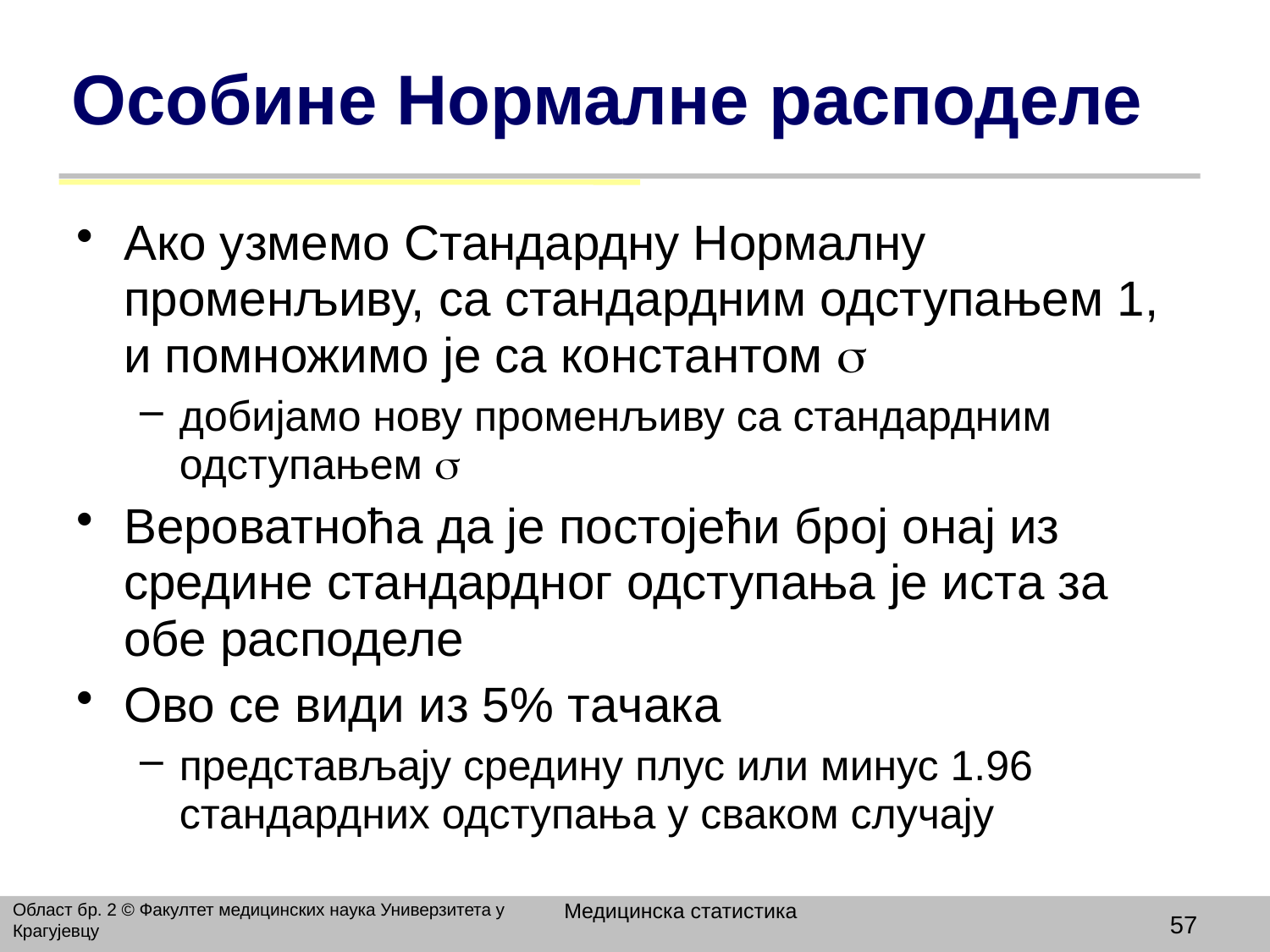

# Особине Нормалне расподеле
Aко узмемо Стандардну Нормалну променљиву, са стандардним одступањем 1, и помножимо је са константом σ
добијамо нову променљиву са стандардним одступањем σ
Вероватноћа да је постојећи број онај из средине стандардног одступања је иста за обе расподеле
Ово се види из 5% тачака
представљају средину плус или минус 1.96 стандардних одступања у сваком случају
Медицинска статистика
Област бр. 2 © Факултет медицинских наука Универзитета у Крагујевцу
57